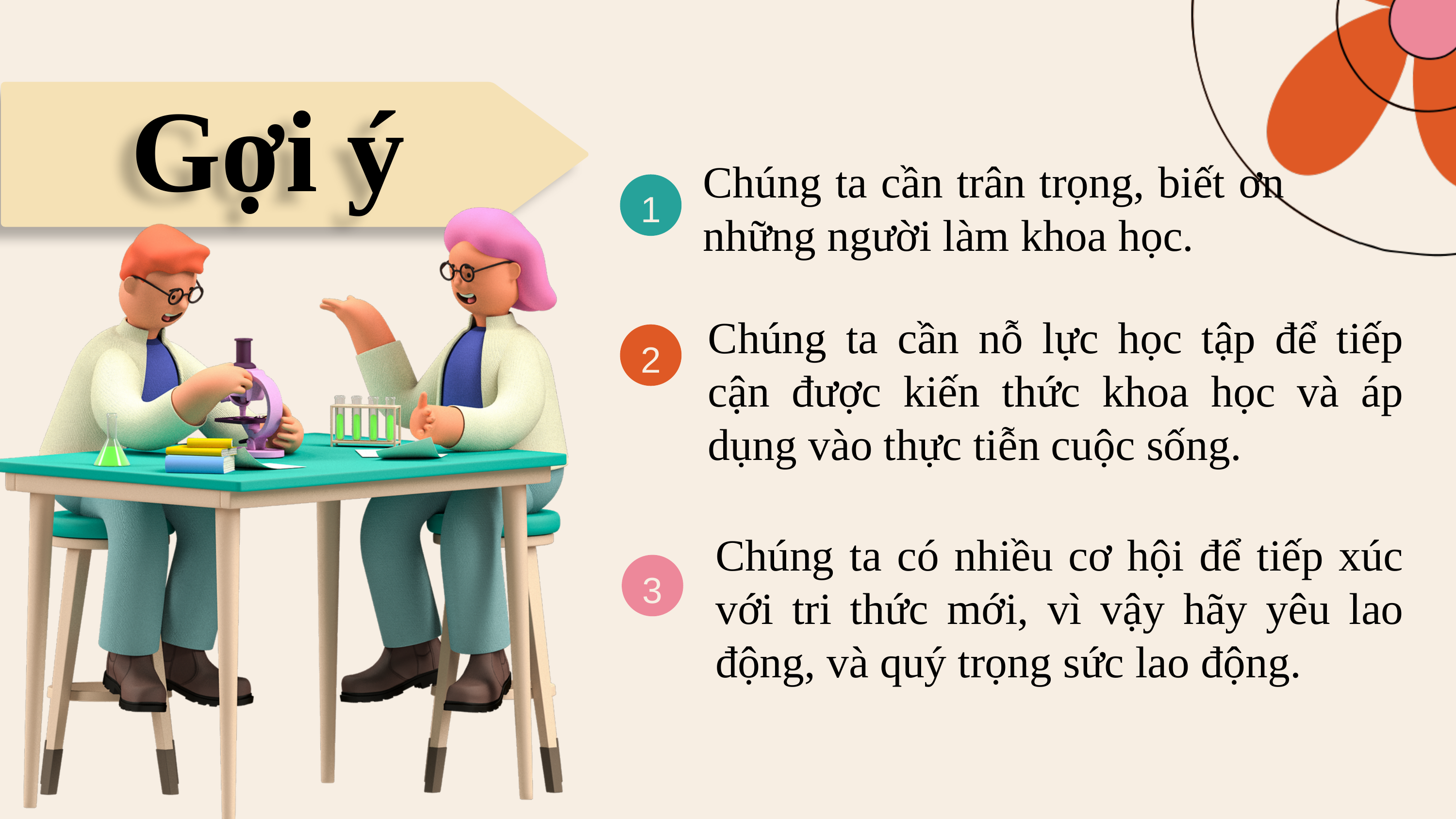

Gợi ý
Chúng ta cần trân trọng, biết ơn những người làm khoa học.
1

Chúng ta cần nỗ lực học tập để tiếp cận được kiến thức khoa học và áp dụng vào thực tiễn cuộc sống.
2

4
Chúng ta có nhiều cơ hội để tiếp xúc với tri thức mới, vì vậy hãy yêu lao động, và quý trọng sức lao động.
3